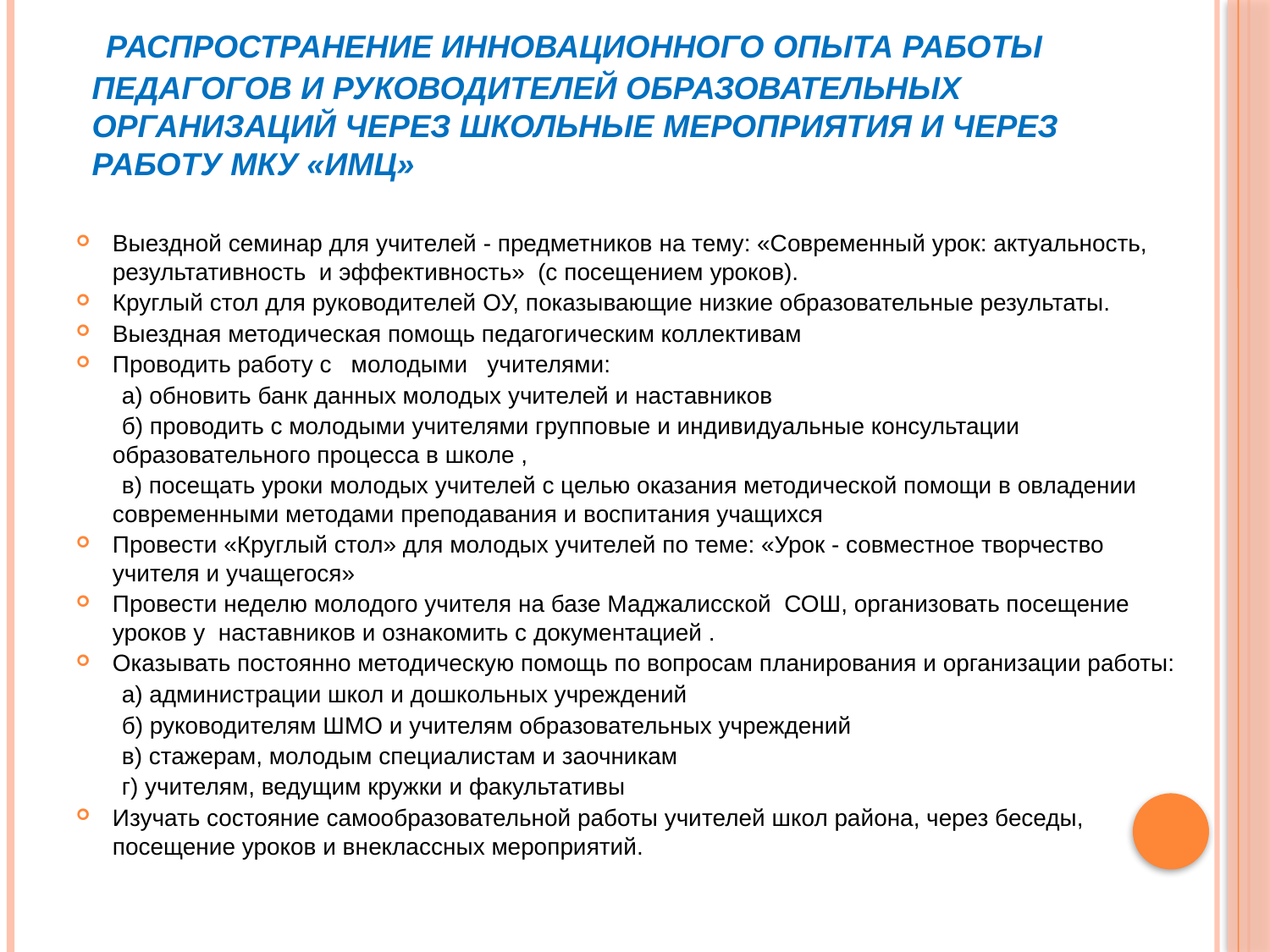

# распространение инновационного опыта работы педагогов и руководителей образовательных организаций через школьные мероприятия и через работу МКУ «ИМЦ»
Выездной семинар для учителей - предметников на тему: «Современный урок: актуальность, результативность  и эффективность»  (с посещением уроков).
Круглый стол для руководителей ОУ, показывающие низкие образовательные результаты.
Выездная методическая помощь педагогическим коллективам
Проводить работу с   молодыми   учителями:
       а) обновить банк данных молодых учителей и наставников
       б) проводить с молодыми учителями групповые и индивидуальные консультации образовательного процесса в школе ,
       в) посещать уроки молодых учителей с целью оказания методической помощи в овладении современными методами преподавания и воспитания учащихся
Провести «Круглый стол» для молодых учителей по теме: «Урок - совместное творчество учителя и учащегося»
Провести неделю молодого учителя на базе Маджалисской  СОШ, организовать посещение уроков у  наставников и ознакомить с документацией .
Оказывать постоянно методическую помощь по вопросам планирования и организации работы:
       а) администрации школ и дошкольных учреждений
       б) руководителям ШМО и учителям образовательных учреждений
       в) стажерам, молодым специалистам и заочникам
       г) учителям, ведущим кружки и факультативы
Изучать состояние самообразовательной работы учителей школ района, через беседы, посещение уроков и внеклассных мероприятий.